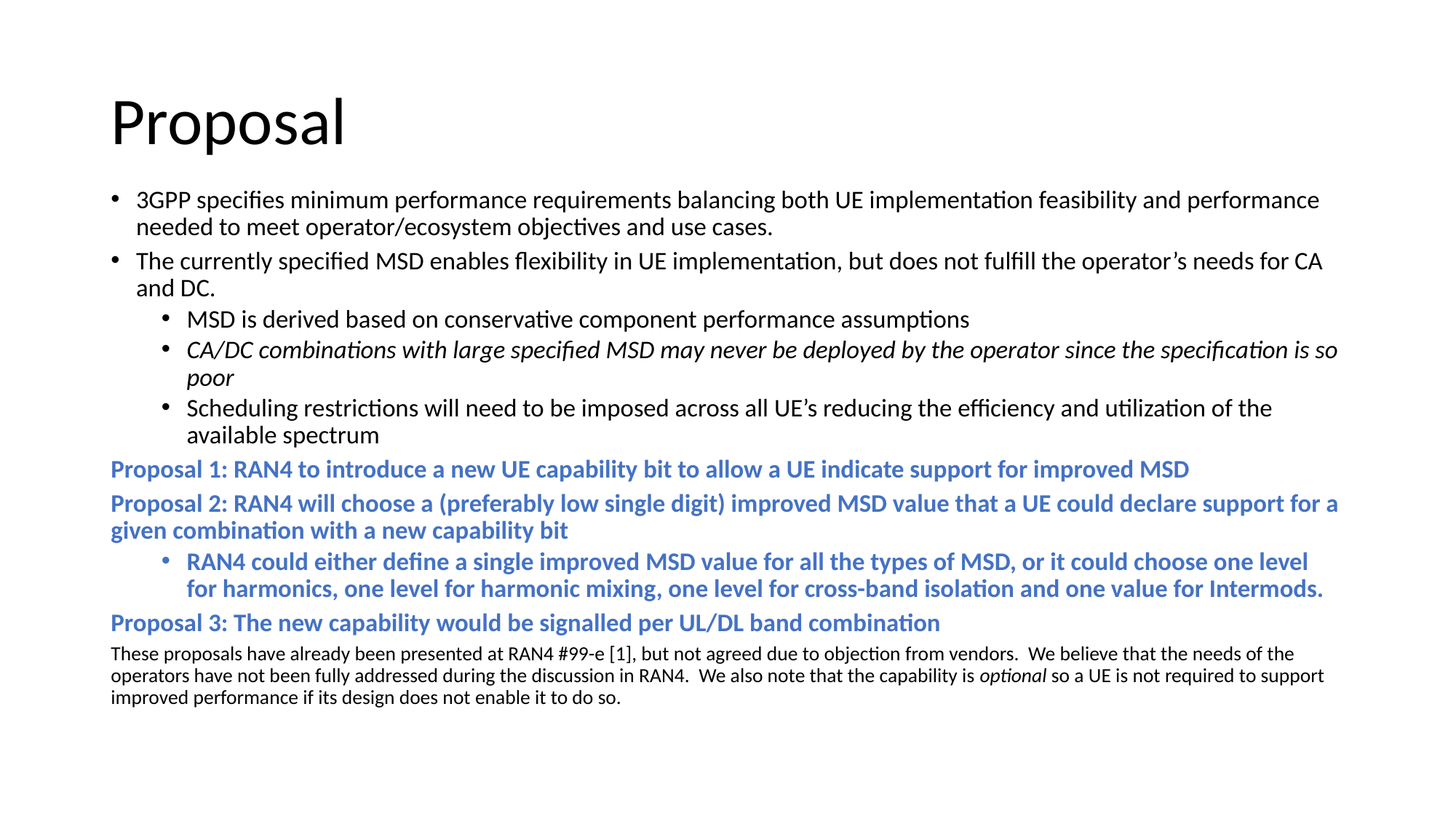

# Proposal
3GPP specifies minimum performance requirements balancing both UE implementation feasibility and performance needed to meet operator/ecosystem objectives and use cases.
The currently specified MSD enables flexibility in UE implementation, but does not fulfill the operator’s needs for CA and DC.
MSD is derived based on conservative component performance assumptions
CA/DC combinations with large specified MSD may never be deployed by the operator since the specification is so poor
Scheduling restrictions will need to be imposed across all UE’s reducing the efficiency and utilization of the available spectrum
Proposal 1: RAN4 to introduce a new UE capability bit to allow a UE indicate support for improved MSD
Proposal 2: RAN4 will choose a (preferably low single digit) improved MSD value that a UE could declare support for a given combination with a new capability bit
RAN4 could either define a single improved MSD value for all the types of MSD, or it could choose one level for harmonics, one level for harmonic mixing, one level for cross-band isolation and one value for Intermods.
Proposal 3: The new capability would be signalled per UL/DL band combination
These proposals have already been presented at RAN4 #99-e [1], but not agreed due to objection from vendors.  We believe that the needs of the operators have not been fully addressed during the discussion in RAN4.  We also note that the capability is optional so a UE is not required to support improved performance if its design does not enable it to do so.